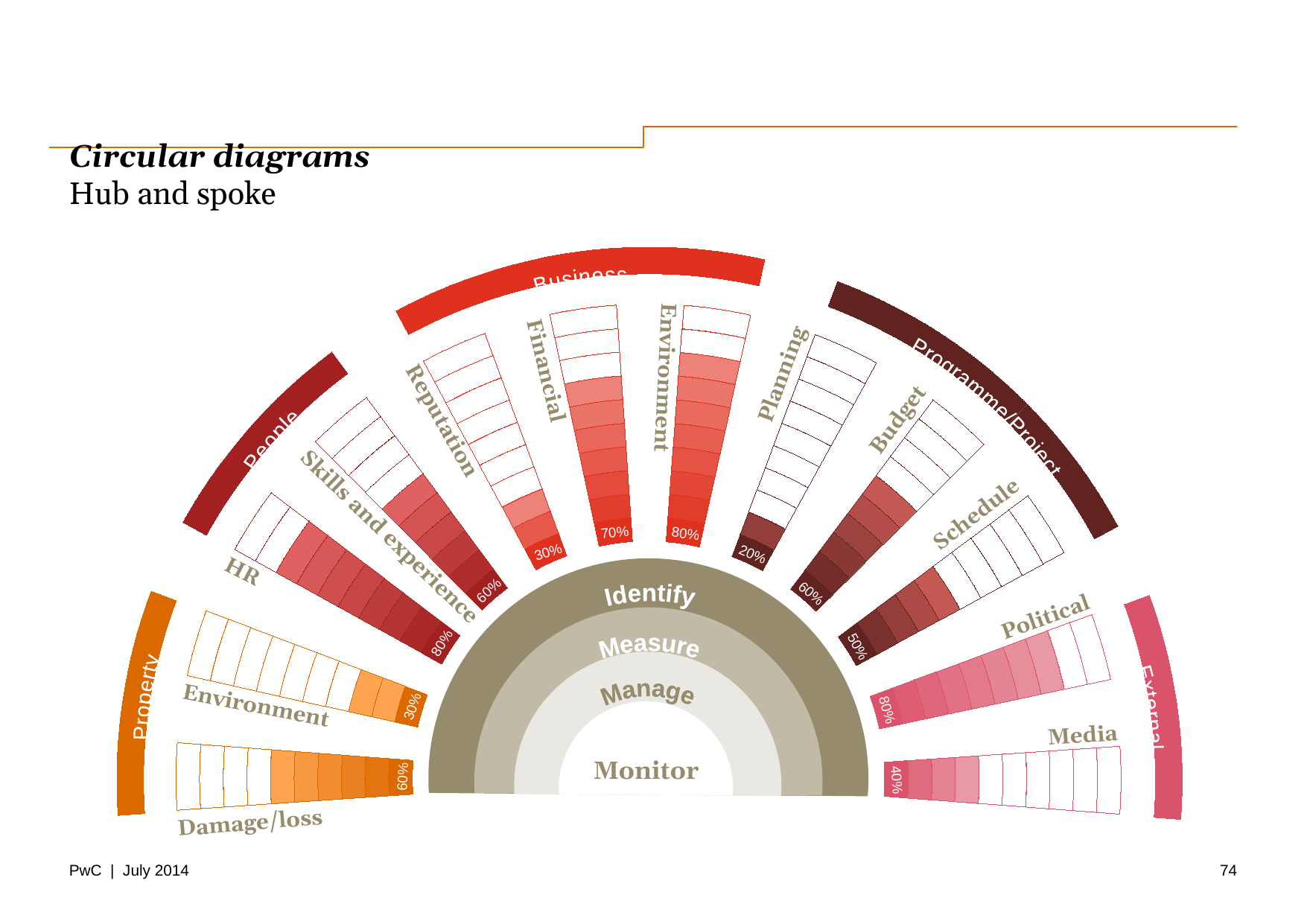

# Circular diagrams Hub and spoke

Business

Financial
Planning
Environment
Programme/Project

Budget

Reputation

People

Schedule

Skills and experience
70%
80%

30%
20%

HR

60%
60%

Identify

Political

80%
50%
Measure

Property

External
Manage
30%
Environment
80%

Media

Monitor
60%
40%
Damage/loss
74